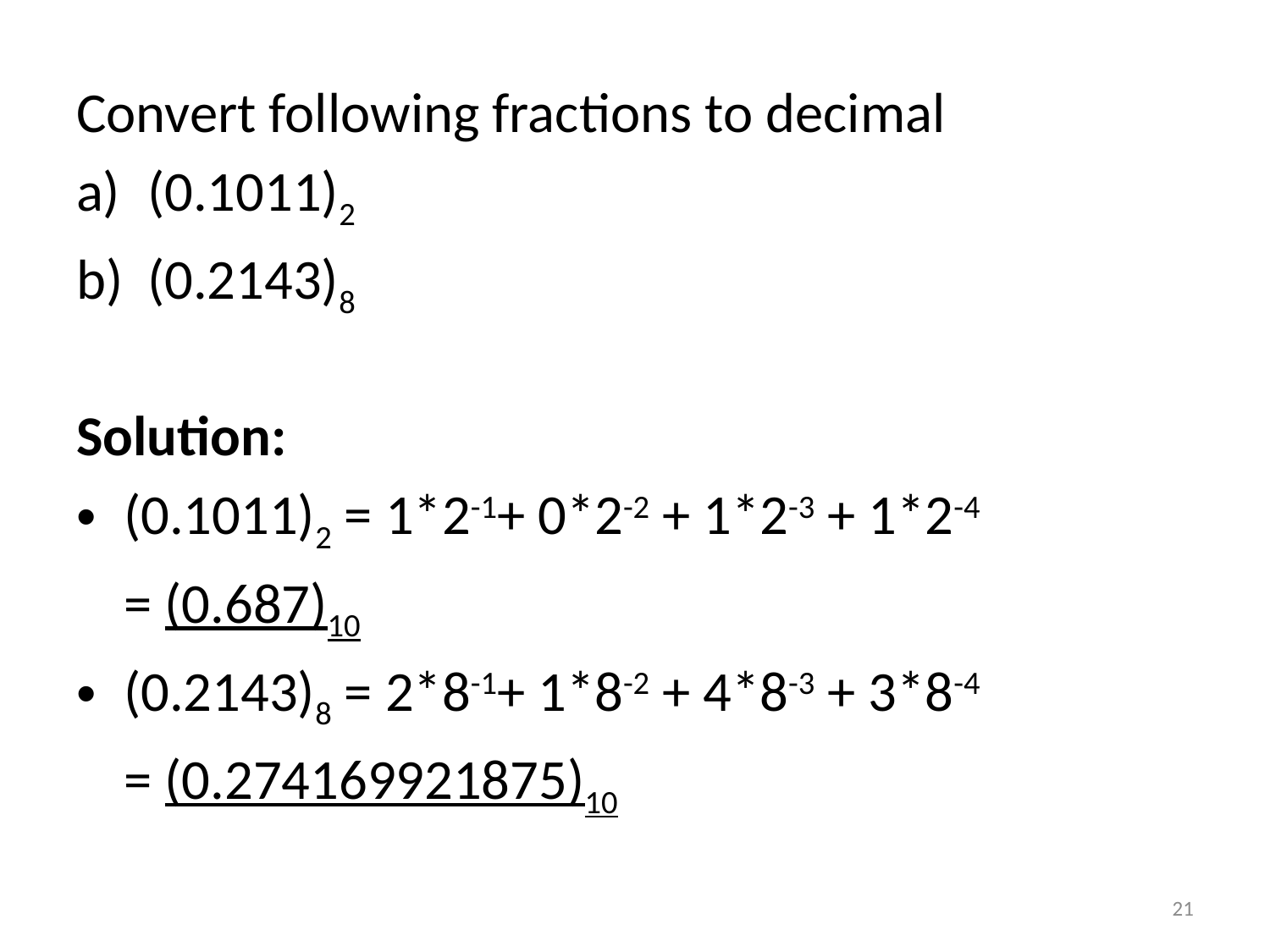

Convert following fractions to decimal
(0.1011)2
(0.2143)8
Solution:
(0.1011)2 = 1*2-1+ 0*2-2 + 1*2-3 + 1*2-4
	= (0.687)10
(0.2143)8 = 2*8-1+ 1*8-2 + 4*8-3 + 3*8-4
	= (0.274169921875)10

21